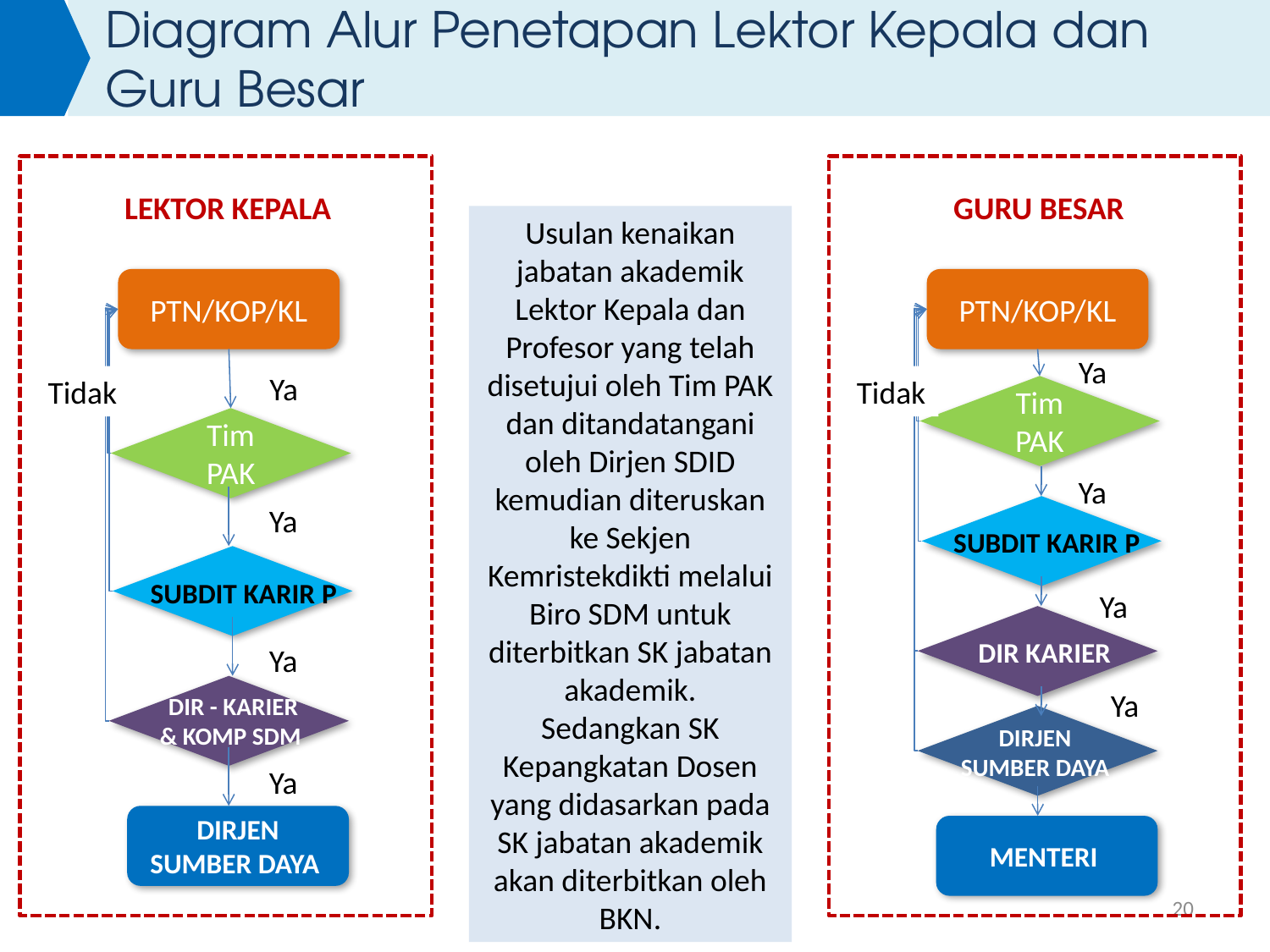

Diagram Alur Penetapan Lektor Kepala dan Guru Besar

LEKTOR KEPALA
GURU BESAR
Usulan kenaikan jabatan akademik Lektor Kepala dan Profesor yang telah disetujui oleh Tim PAK dan ditandatangani oleh Dirjen SDID kemudian diteruskan ke Sekjen Kemristekdikti melalui Biro SDM untuk diterbitkan SK jabatan akademik.
Sedangkan SK Kepangkatan Dosen yang didasarkan pada SK jabatan akademik akan diterbitkan oleh BKN.
PTN/KOP/KL
PTN/KOP/KL
Ya
Ya
Tidak
Tidak
Tim PAK
Tim PAK
Ya
Ya

SUBDIT KARIR P

SUBDIT KARIR P
Ya

DIR KARIER
Ya

Ya
DIR - KARIER
& KOMP SDM

DIRJEN SUMBER DAYA
Ya
DIRJEN SUMBER DAYA
MENTERI
20